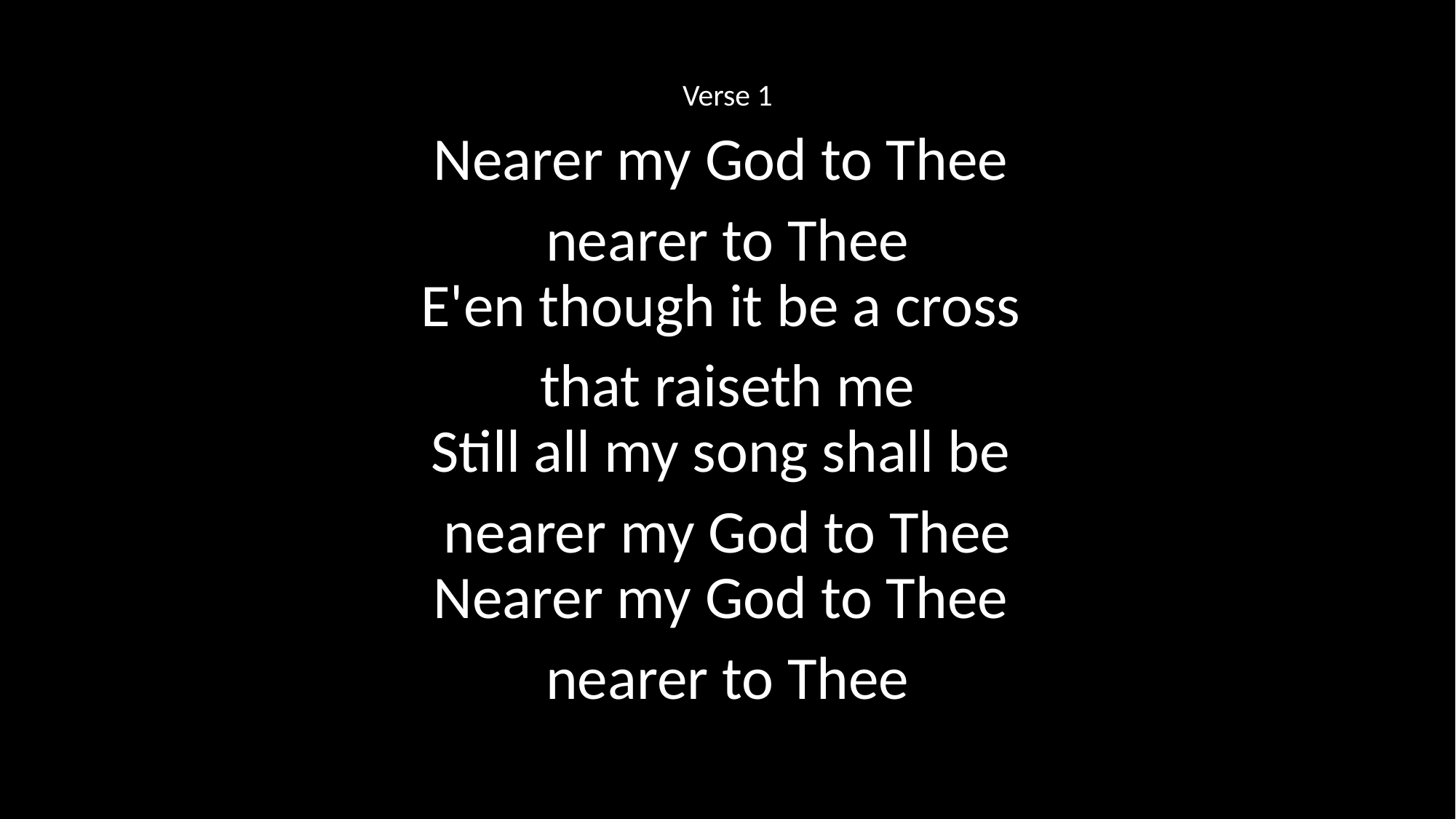

Verse 1
Nearer my God to Thee
nearer to Thee
E'en though it be a cross
that raiseth me
Still all my song shall be
nearer my God to Thee
Nearer my God to Thee
nearer to Thee